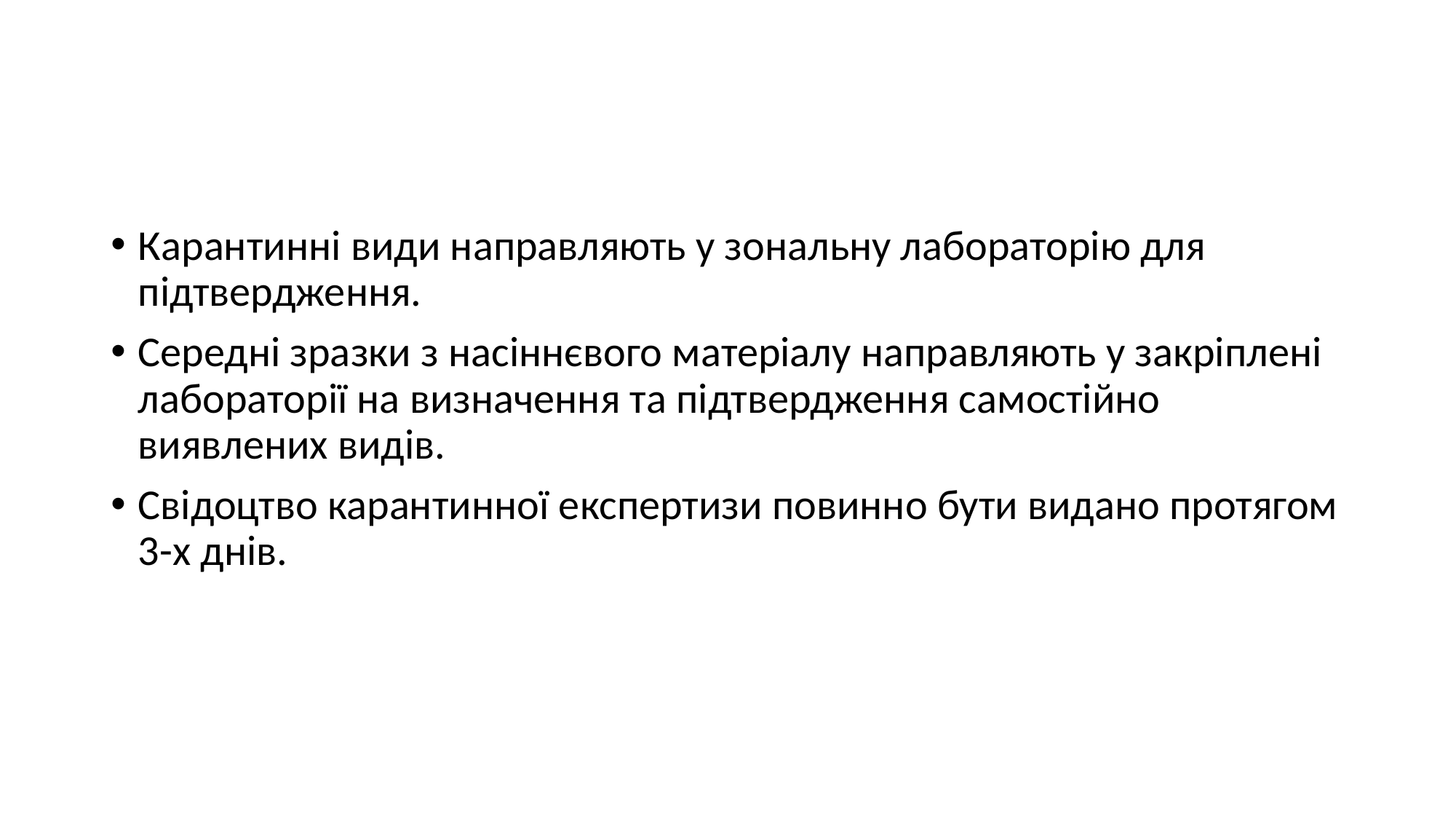

#
Карантинні види направляють у зональну лабораторію для підтвердження.
Середні зразки з насіннєвого матеріалу направляють у закріплені лабораторії на визначення та підтвердження самостійно виявлених видів.
Свідоцтво карантинної експертизи повинно бути видано протягом 3-х днів.